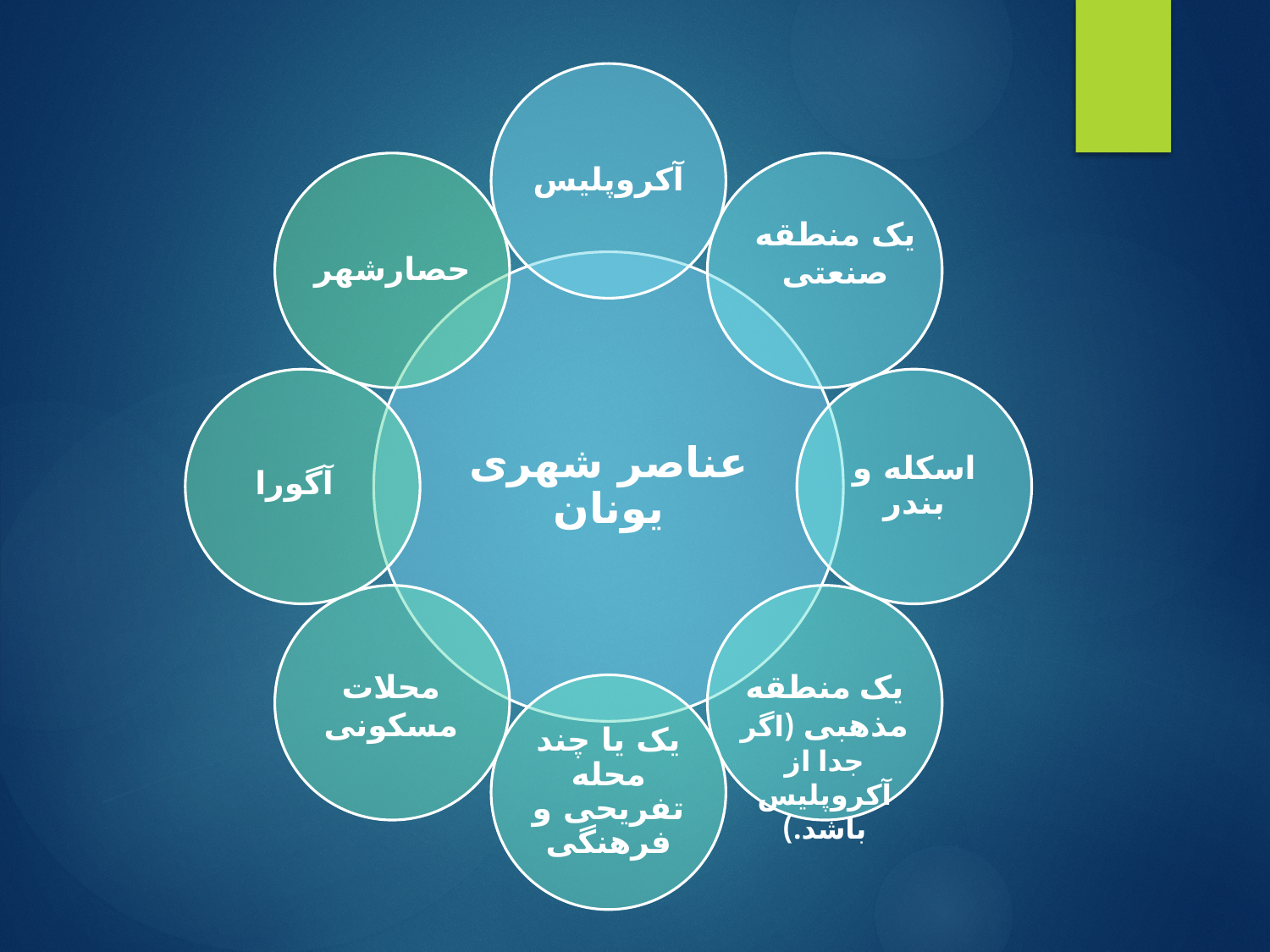

عناصر شهری یونان
آکروپلیس

اسکله و بندر

یک یا چند محله تفریحی و فرهنگی

حصارشهر
یک منطقه صنعتی
آگورا
محلات مسکونی
یک منطقه مذهبی (اگر جدا از آکروپلیس باشد.)